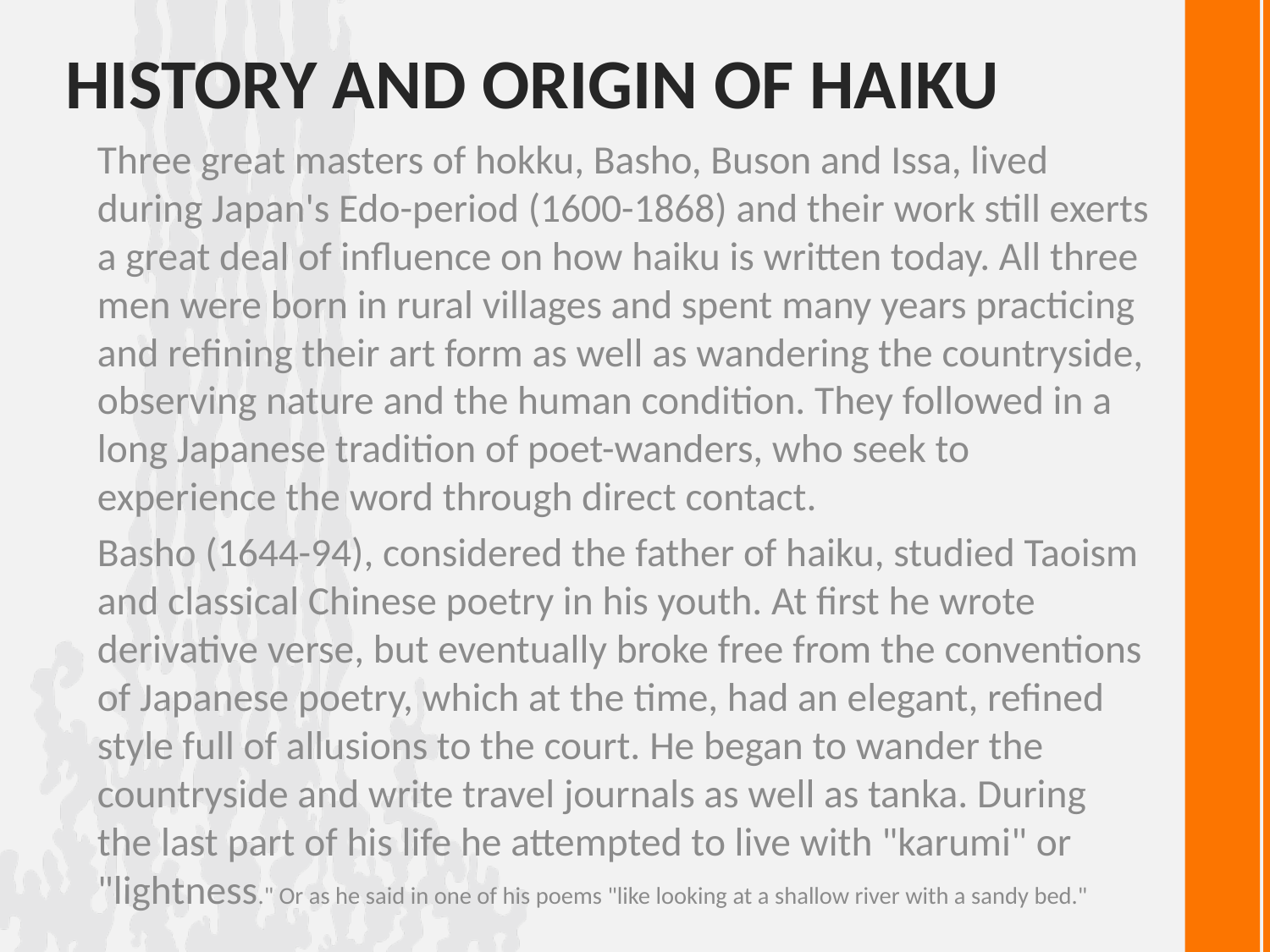

# History and origin of Haiku
Three great masters of hokku, Basho, Buson and Issa, lived during Japan's Edo-period (1600-1868) and their work still exerts a great deal of influence on how haiku is written today. All three men were born in rural villages and spent many years practicing and refining their art form as well as wandering the countryside, observing nature and the human condition. They followed in a long Japanese tradition of poet-wanders, who seek to experience the word through direct contact.
Basho (1644-94), considered the father of haiku, studied Taoism and classical Chinese poetry in his youth. At first he wrote derivative verse, but eventually broke free from the conventions of Japanese poetry, which at the time, had an elegant, refined style full of allusions to the court. He began to wander the countryside and write travel journals as well as tanka. During the last part of his life he attempted to live with "karumi" or "lightness." Or as he said in one of his poems "like looking at a shallow river with a sandy bed."